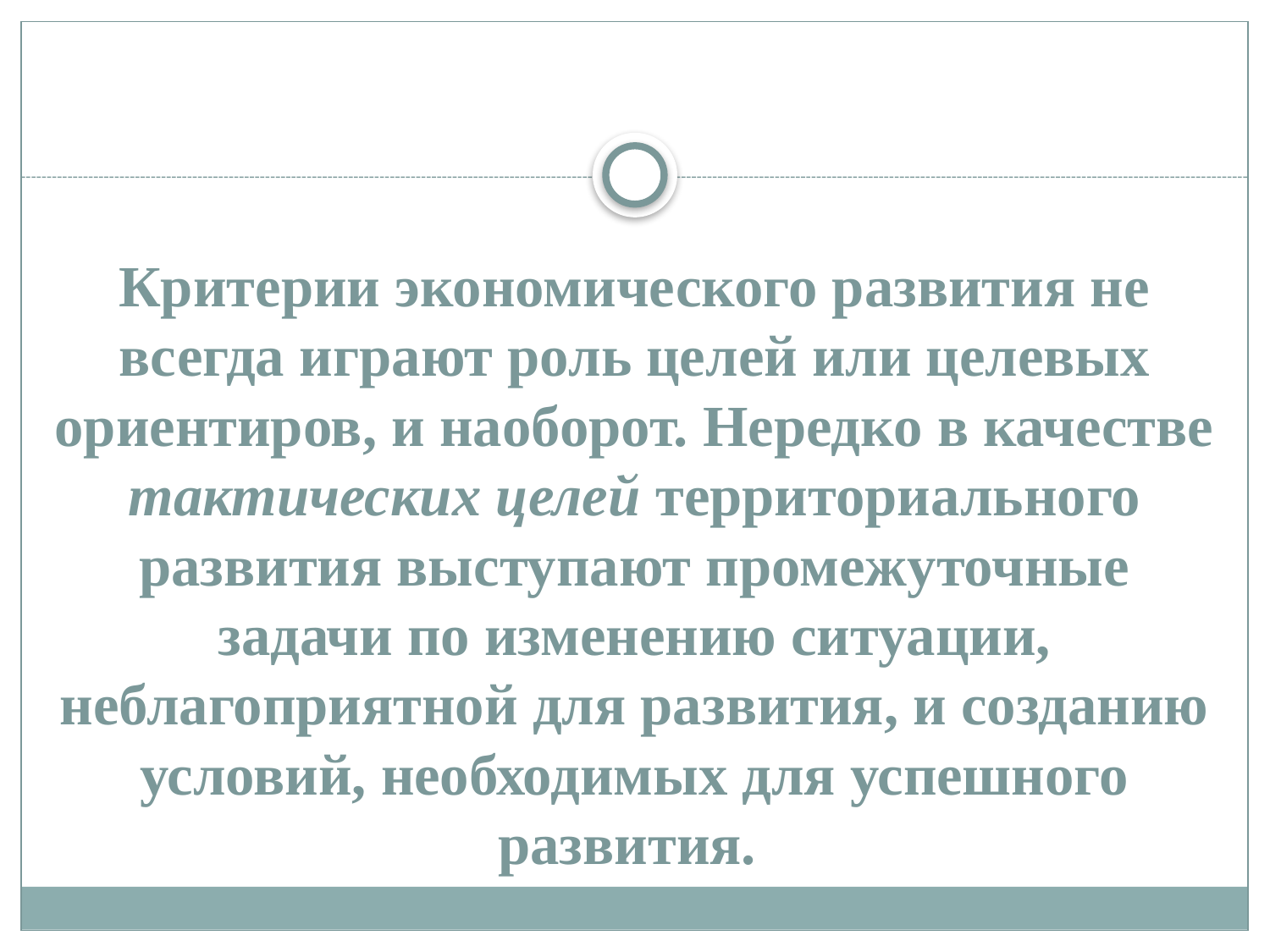

# Критерии экономического развития не всегда играют роль целей или целевых ориентиров, и наоборот. Нередко в качестве тактических целей территориального развития выступают промежуточные задачи по изменению ситуации, неблагоприятной для развития, и созданию условий, необходимых для успешного развития.